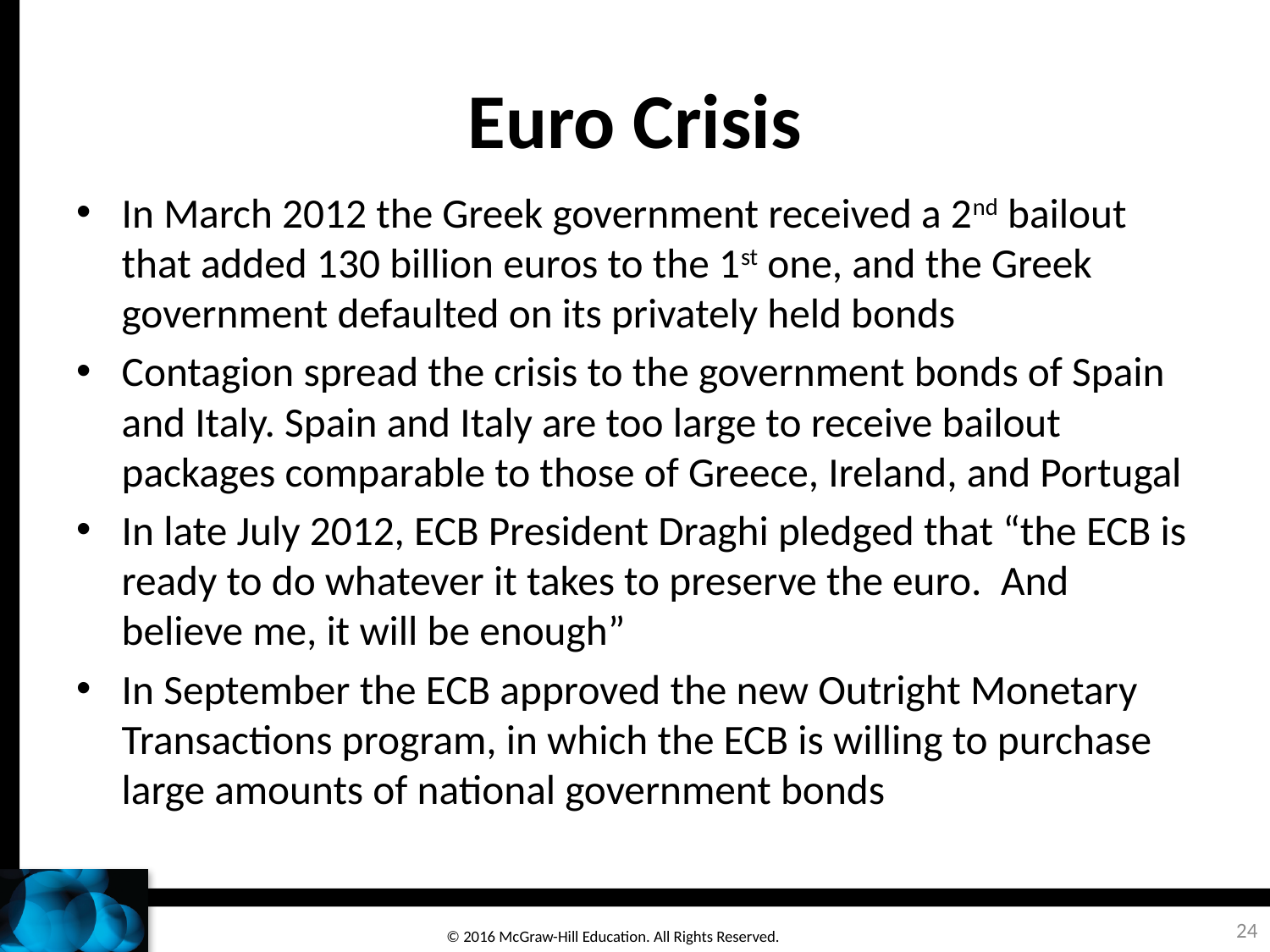

# Euro Crisis
In March 2012 the Greek government received a 2nd bailout that added 130 billion euros to the 1st one, and the Greek government defaulted on its privately held bonds
Contagion spread the crisis to the government bonds of Spain and Italy. Spain and Italy are too large to receive bailout packages comparable to those of Greece, Ireland, and Portugal
In late July 2012, ECB President Draghi pledged that “the ECB is ready to do whatever it takes to preserve the euro.  And believe me, it will be enough”
In September the ECB approved the new Outright Monetary Transactions program, in which the ECB is willing to purchase large amounts of national government bonds
24
© 2016 McGraw-Hill Education. All Rights Reserved.